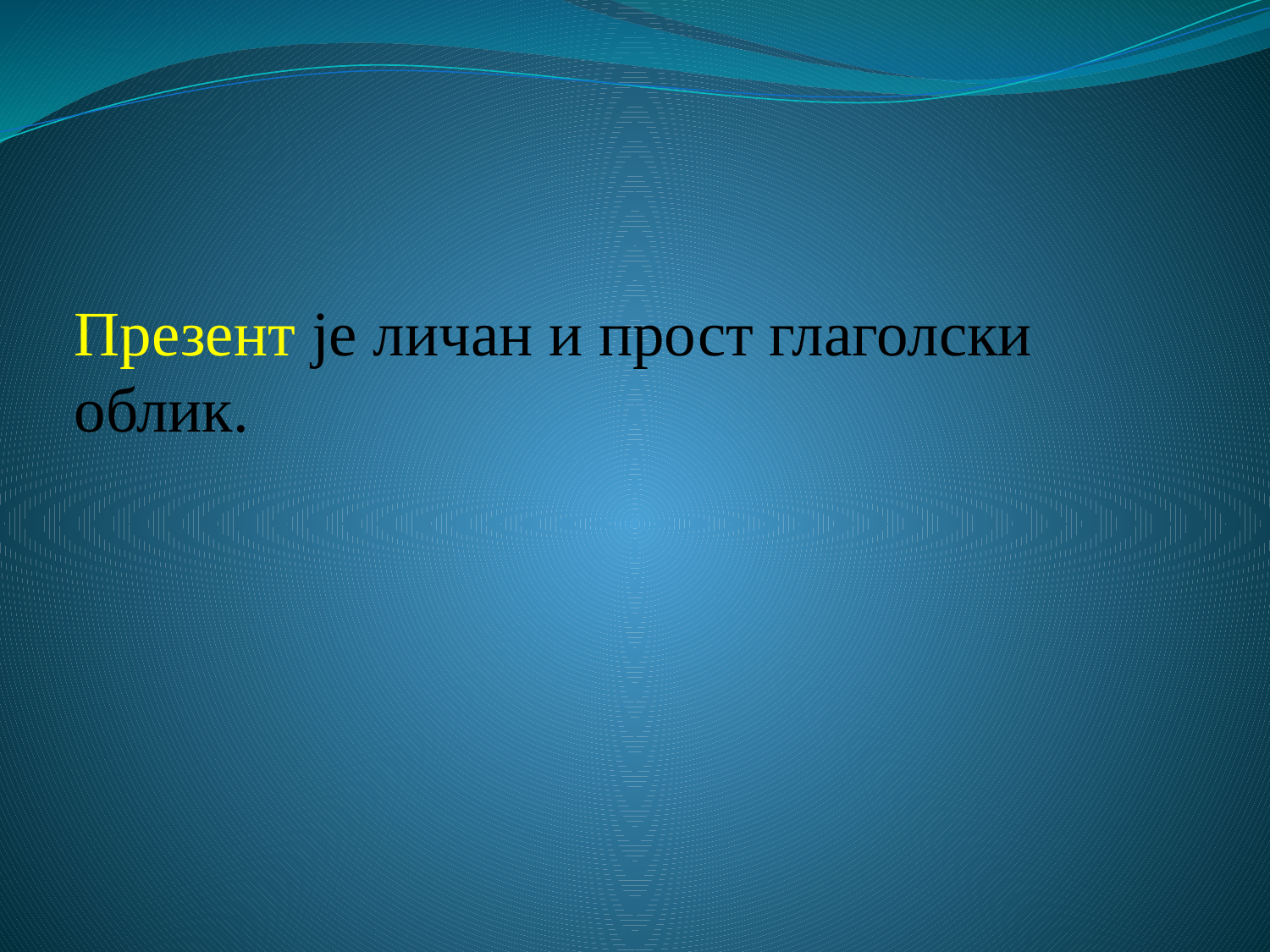

# Презент је личан и прост глаголски облик.